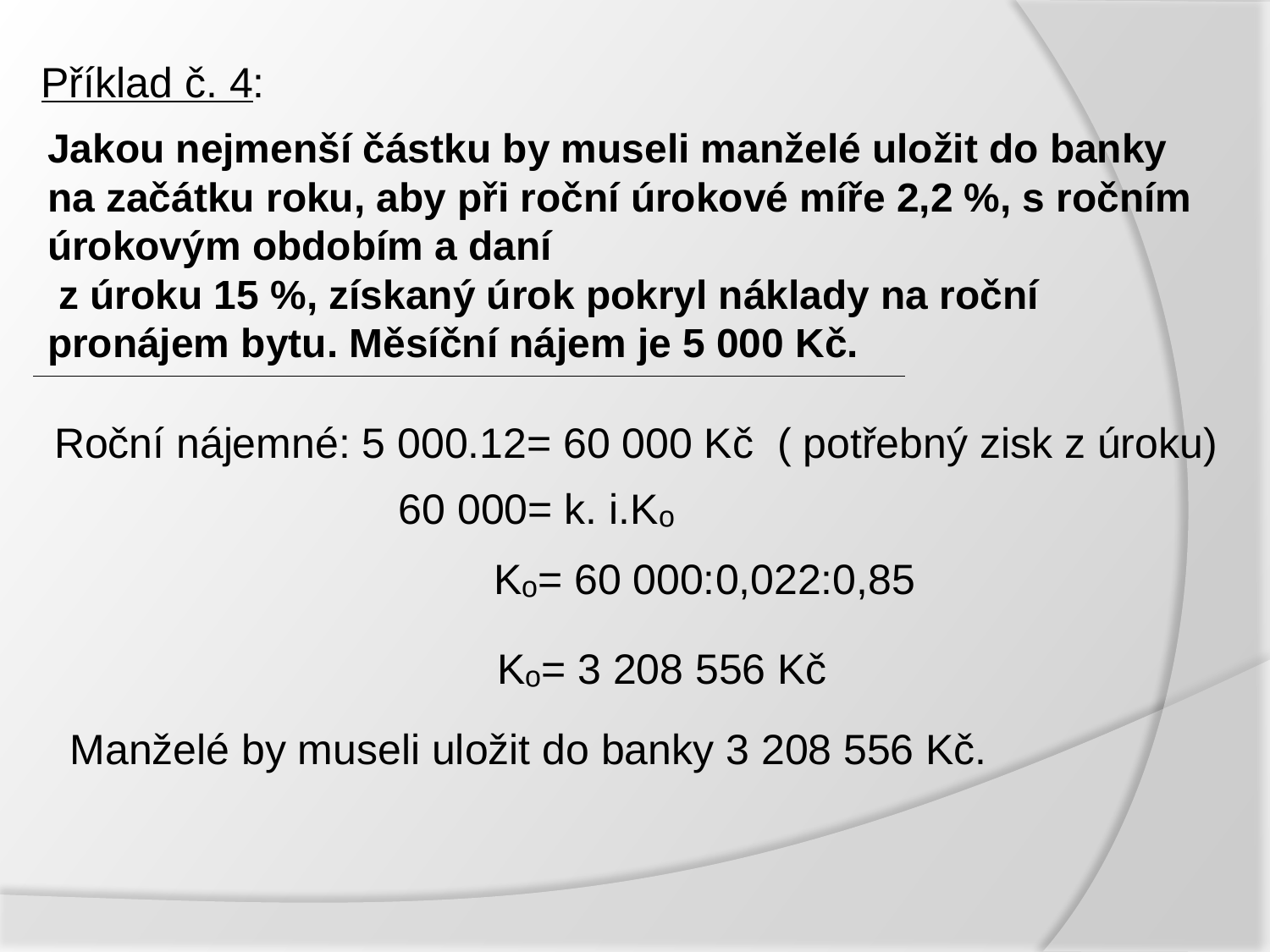

# Příklad č. 4:
Jakou nejmenší částku by museli manželé uložit do banky na začátku roku, aby při roční úrokové míře 2,2 %, s ročním úrokovým obdobím a daní
 z úroku 15 %, získaný úrok pokryl náklady na roční pronájem bytu. Měsíční nájem je 5 000 Kč.

Roční nájemné: 5 000.12= 60 000 Kč  ( potřebný zisk z úroku)
  60 000= k. i.Kₒ
         Kₒ= 60 000:0,022:0,85
        Kₒ= 3 208 556 Kč
Manželé by museli uložit do banky 3 208 556 Kč.